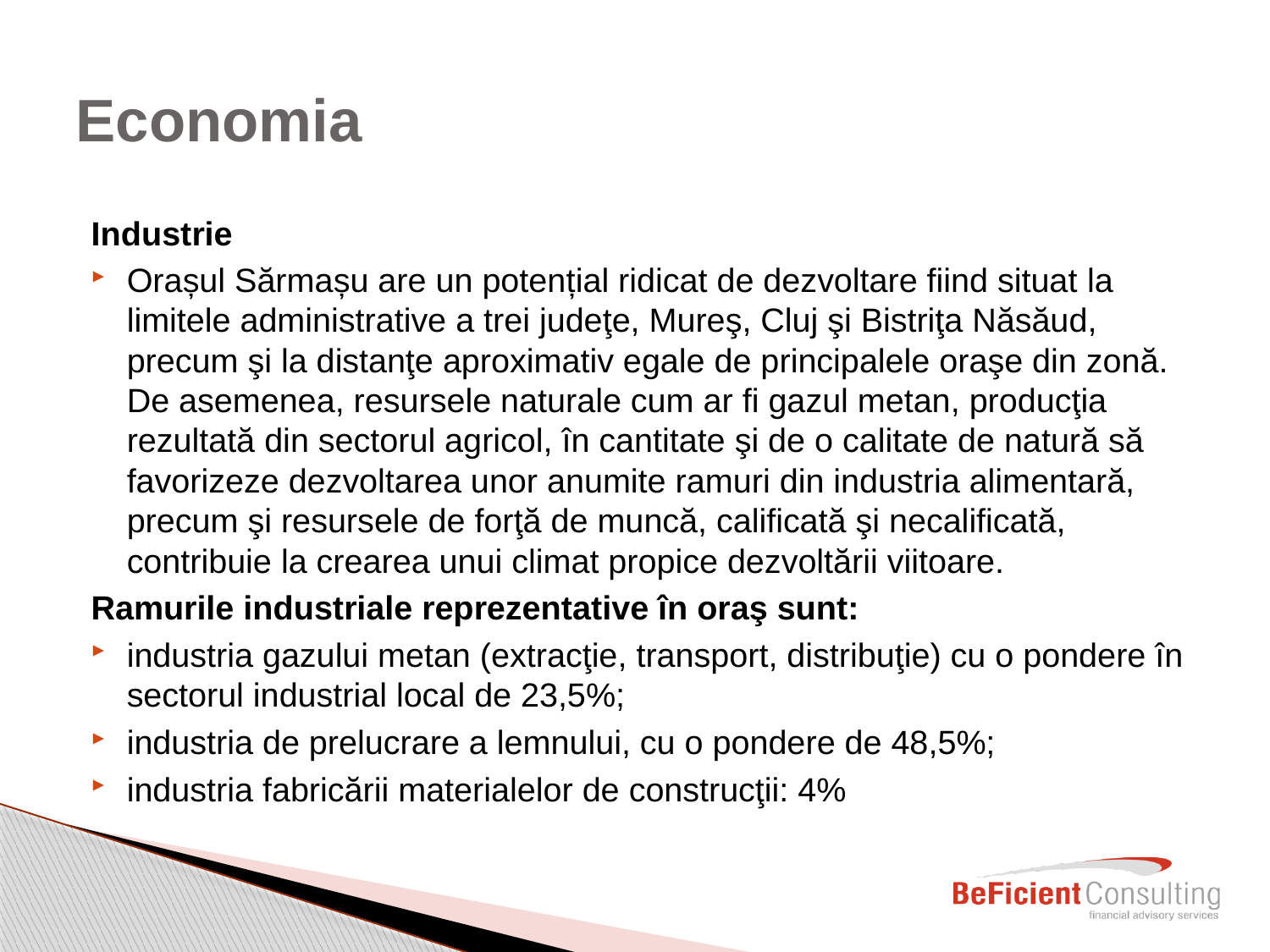

# Economia
Industrie
Orașul Sărmașu are un potențial ridicat de dezvoltare fiind situat la limitele administrative a trei judeţe, Mureş, Cluj şi Bistriţa Năsăud, precum şi la distanţe aproximativ egale de principalele oraşe din zonă. De asemenea, resursele naturale cum ar fi gazul metan, producţia rezultată din sectorul agricol, în cantitate şi de o calitate de natură să favorizeze dezvoltarea unor anumite ramuri din industria alimentară, precum şi resursele de forţă de muncă, calificată şi necalificată, contribuie la crearea unui climat propice dezvoltării viitoare.
Ramurile industriale reprezentative în oraş sunt:
industria gazului metan (extracţie, transport, distribuţie) cu o pondere în sectorul industrial local de 23,5%;
industria de prelucrare a lemnului, cu o pondere de 48,5%;
industria fabricării materialelor de construcţii: 4%